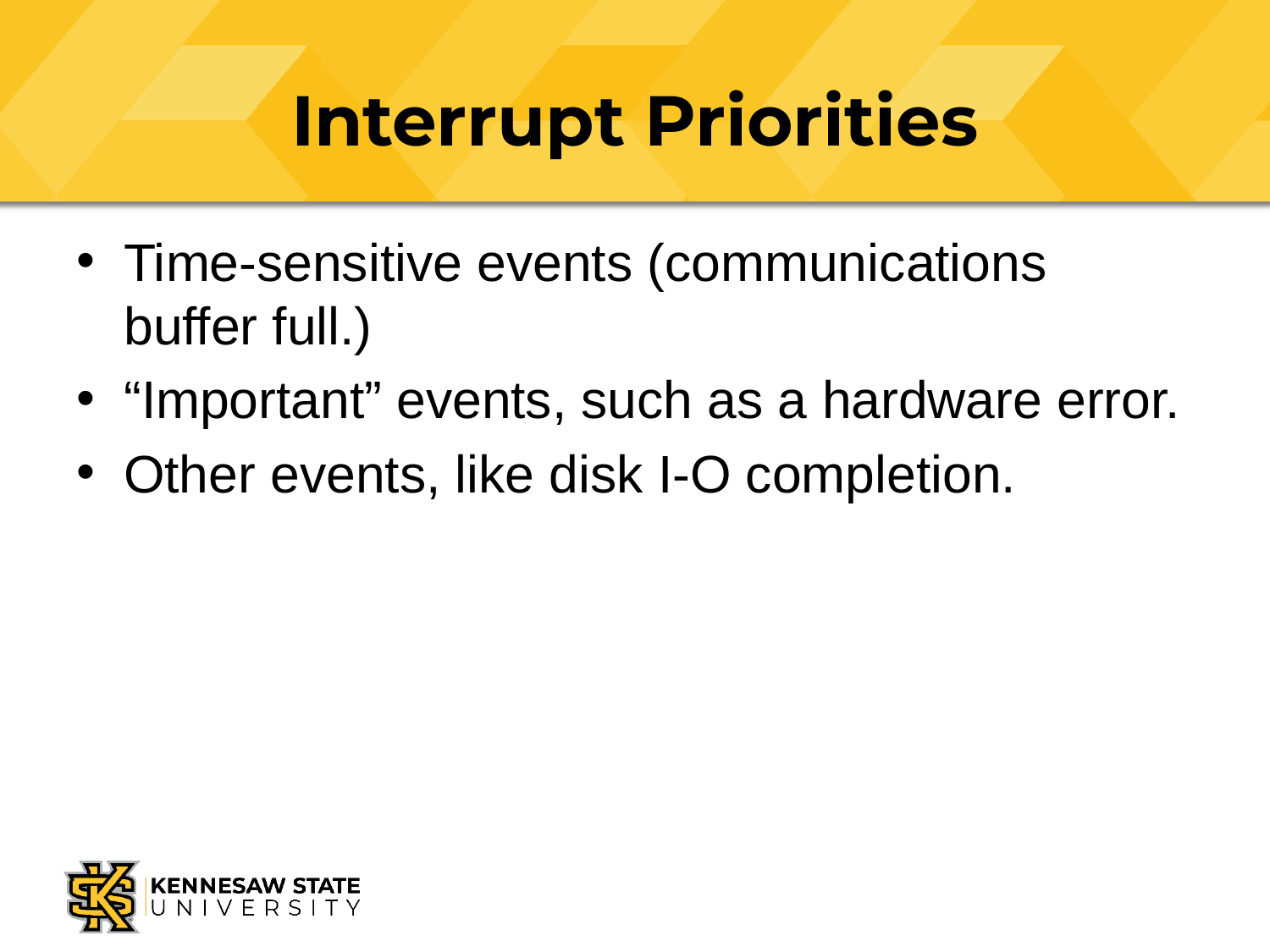

# Interrupt Priorities
Time-sensitive events (communications buffer full.)
“Important” events, such as a hardware error.
Other events, like disk I-O completion.